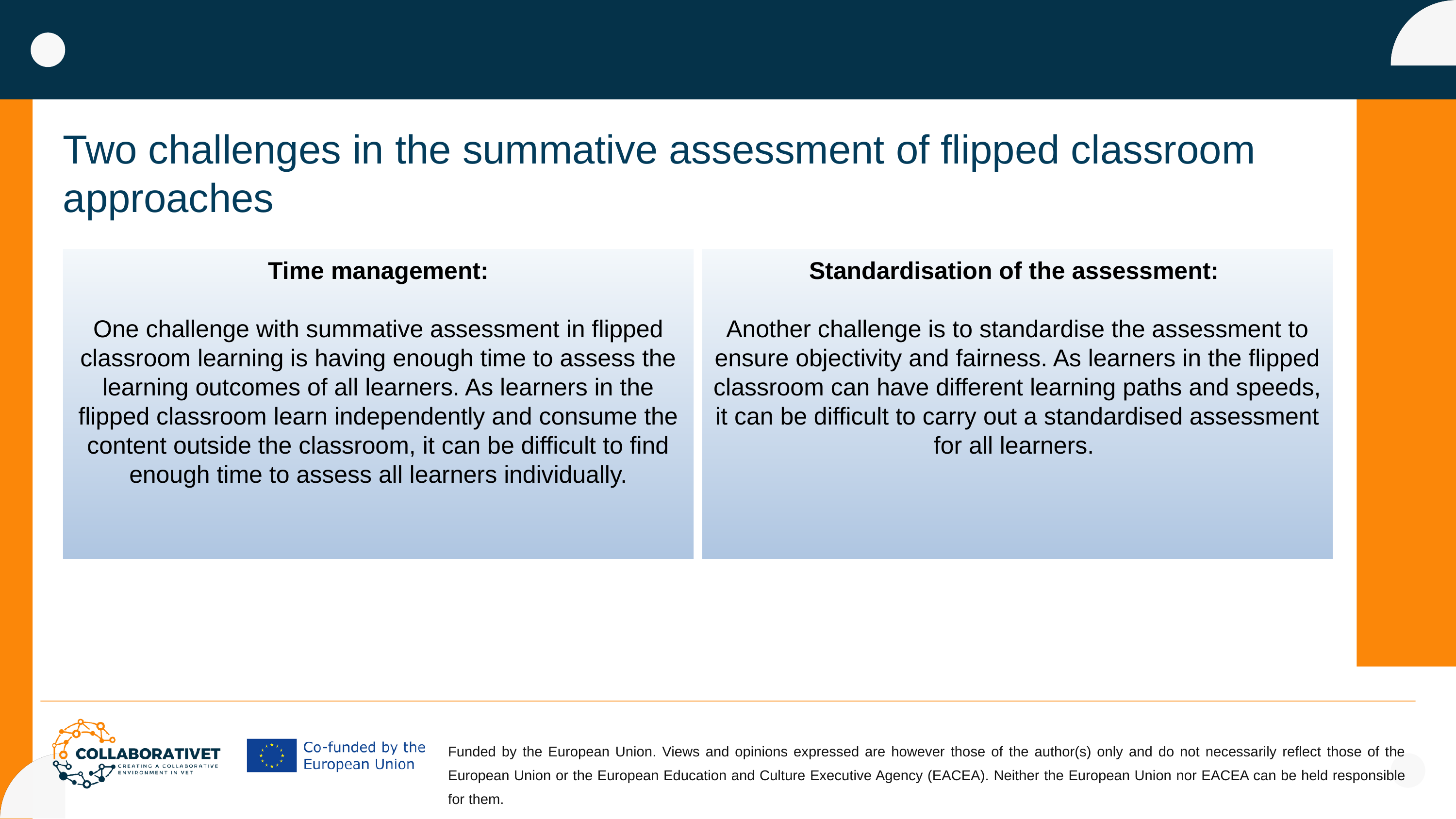

Two challenges in the summative assessment of flipped classroom approaches
Time management:

One challenge with summative assessment in flipped classroom learning is having enough time to assess the learning outcomes of all learners. As learners in the flipped classroom learn independently and consume the content outside the classroom, it can be difficult to find enough time to assess all learners individually.
Standardisation of the assessment:

Another challenge is to standardise the assessment to ensure objectivity and fairness. As learners in the flipped classroom can have different learning paths and speeds, it can be difficult to carry out a standardised assessment for all learners.

Funded by the European Union. Views and opinions expressed are however those of the author(s) only and do not necessarily reflect those of the European Union or the European Education and Culture Executive Agency (EACEA). Neither the European Union nor EACEA can be held responsible for them.